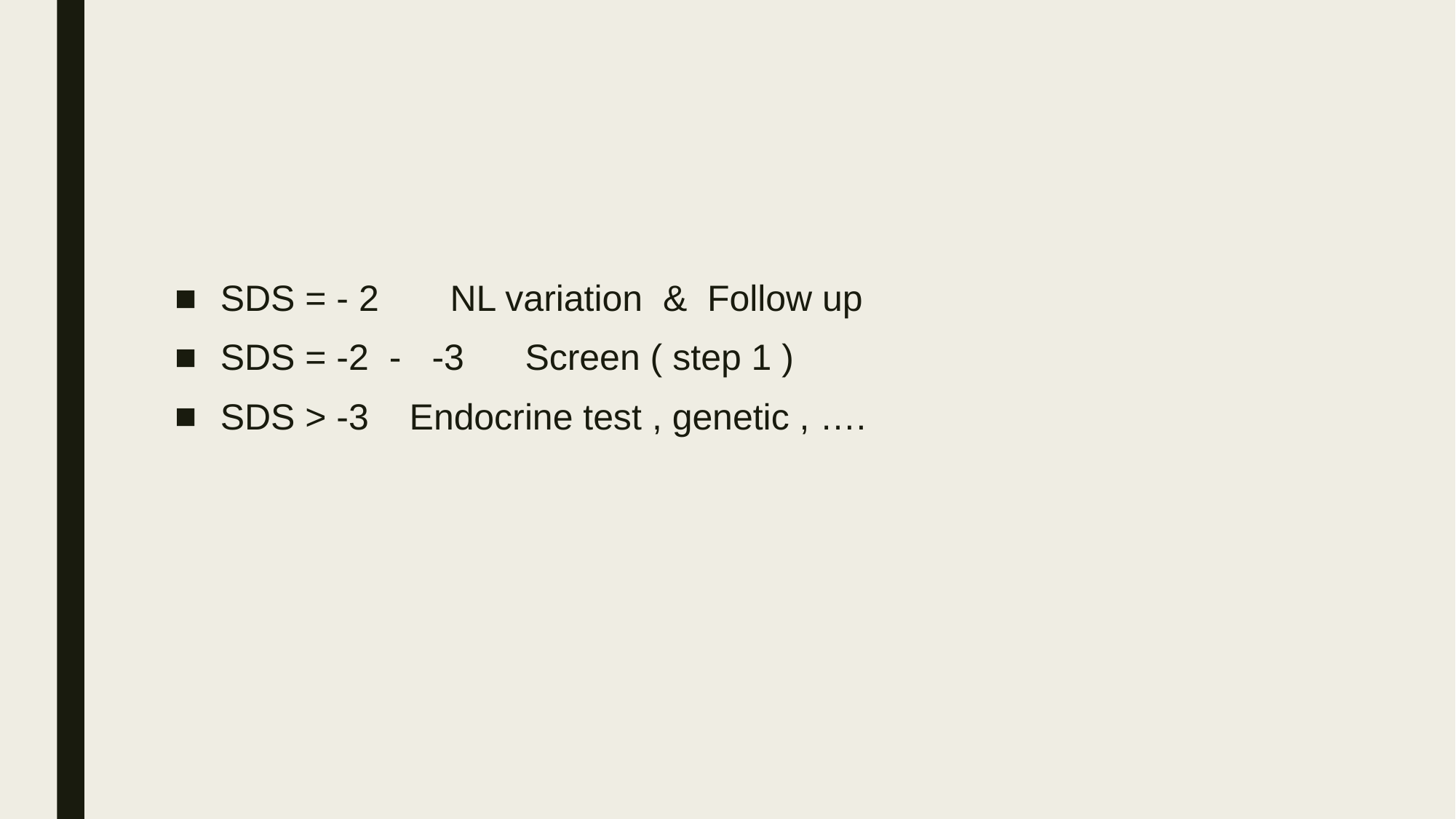

#
SDS = - 2       NL variation  &  Follow up
SDS = -2  -   -3      Screen ( step 1 )
SDS > -3    Endocrine test , genetic , ….